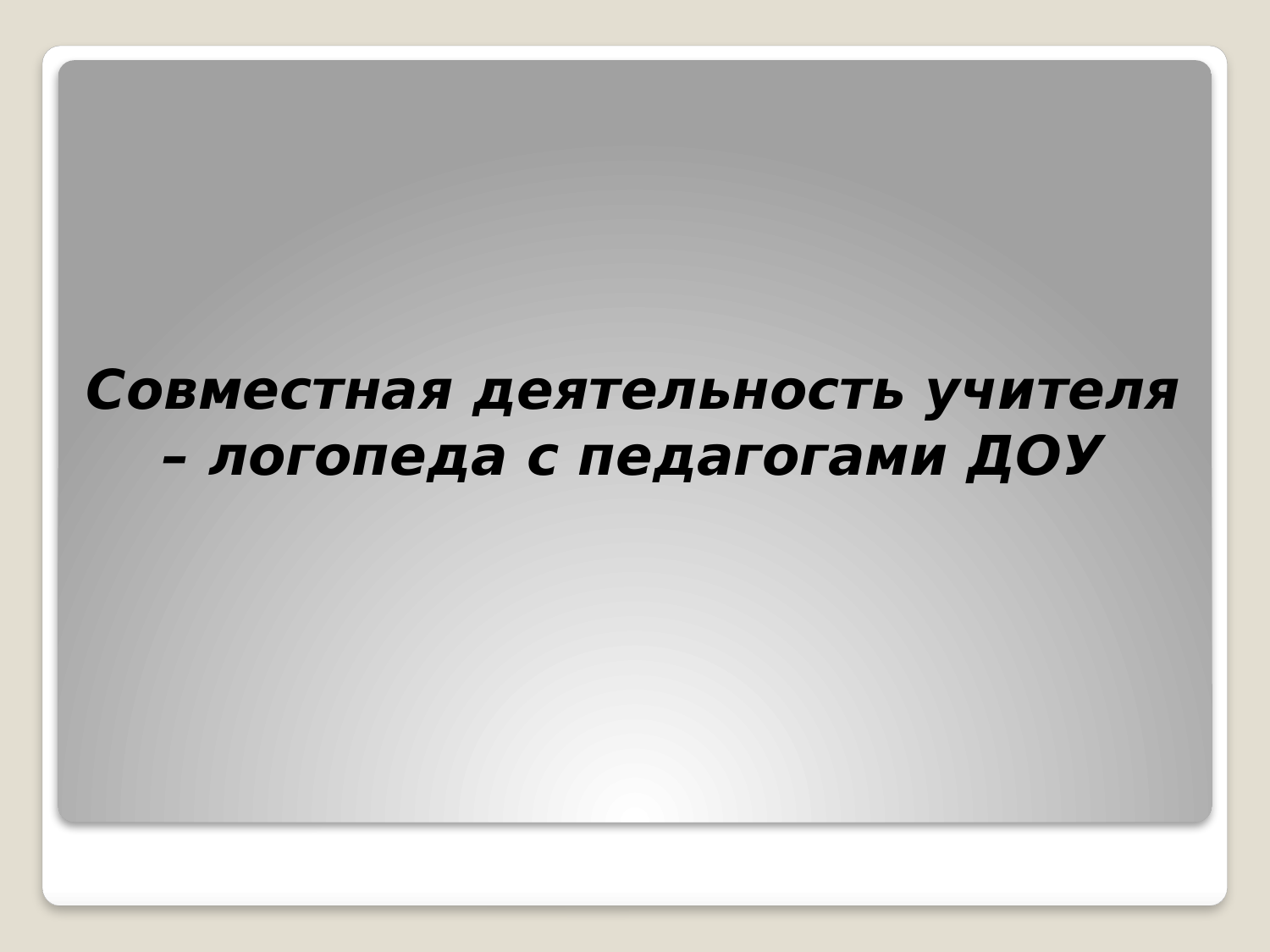

# Совместная деятельность учителя – логопеда с педагогами ДОУ